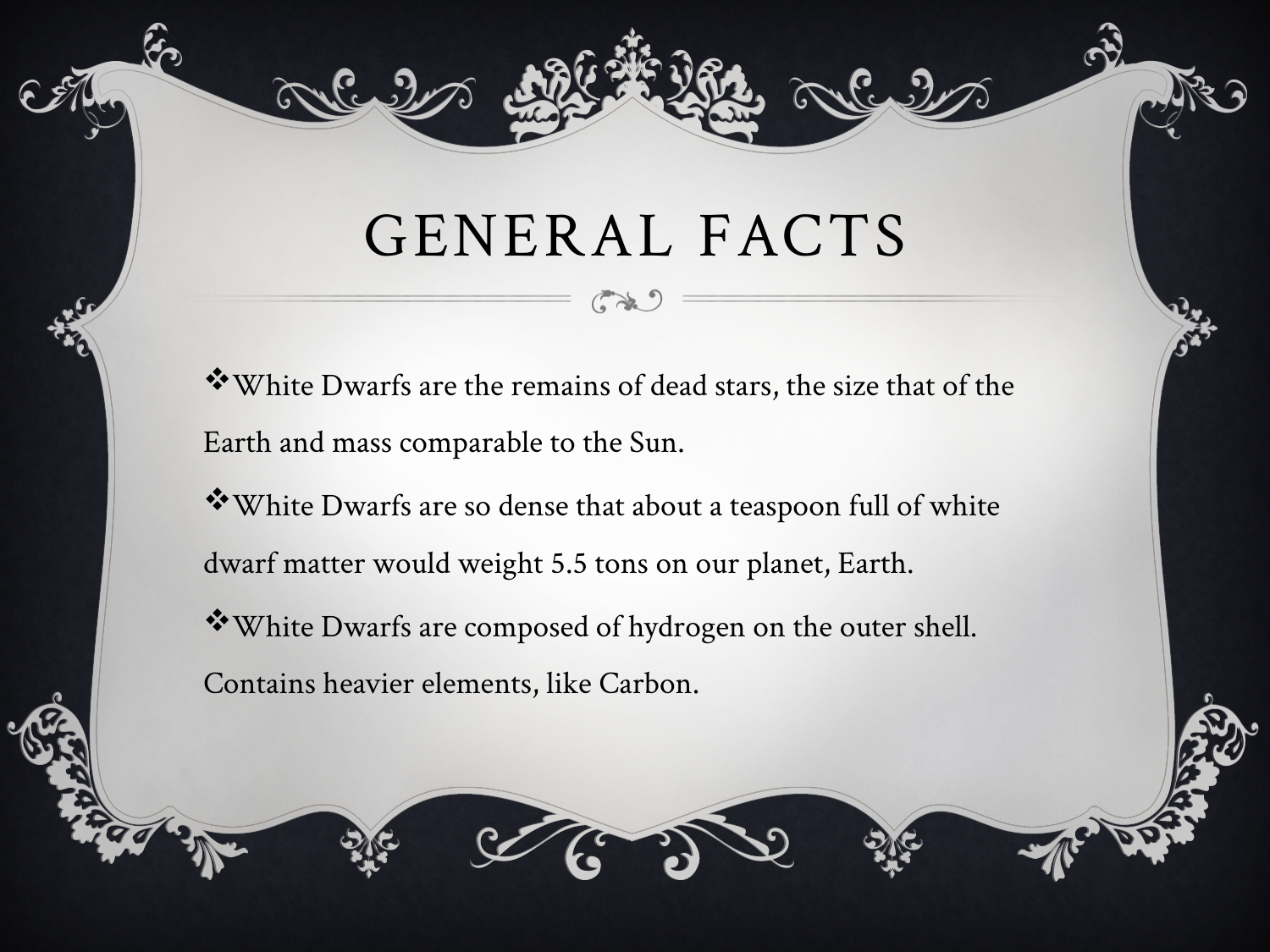

# General Facts
White Dwarfs are the remains of dead stars, the size that of the Earth and mass comparable to the Sun.
White Dwarfs are so dense that about a teaspoon full of white dwarf matter would weight 5.5 tons on our planet, Earth.
White Dwarfs are composed of hydrogen on the outer shell. Contains heavier elements, like Carbon.